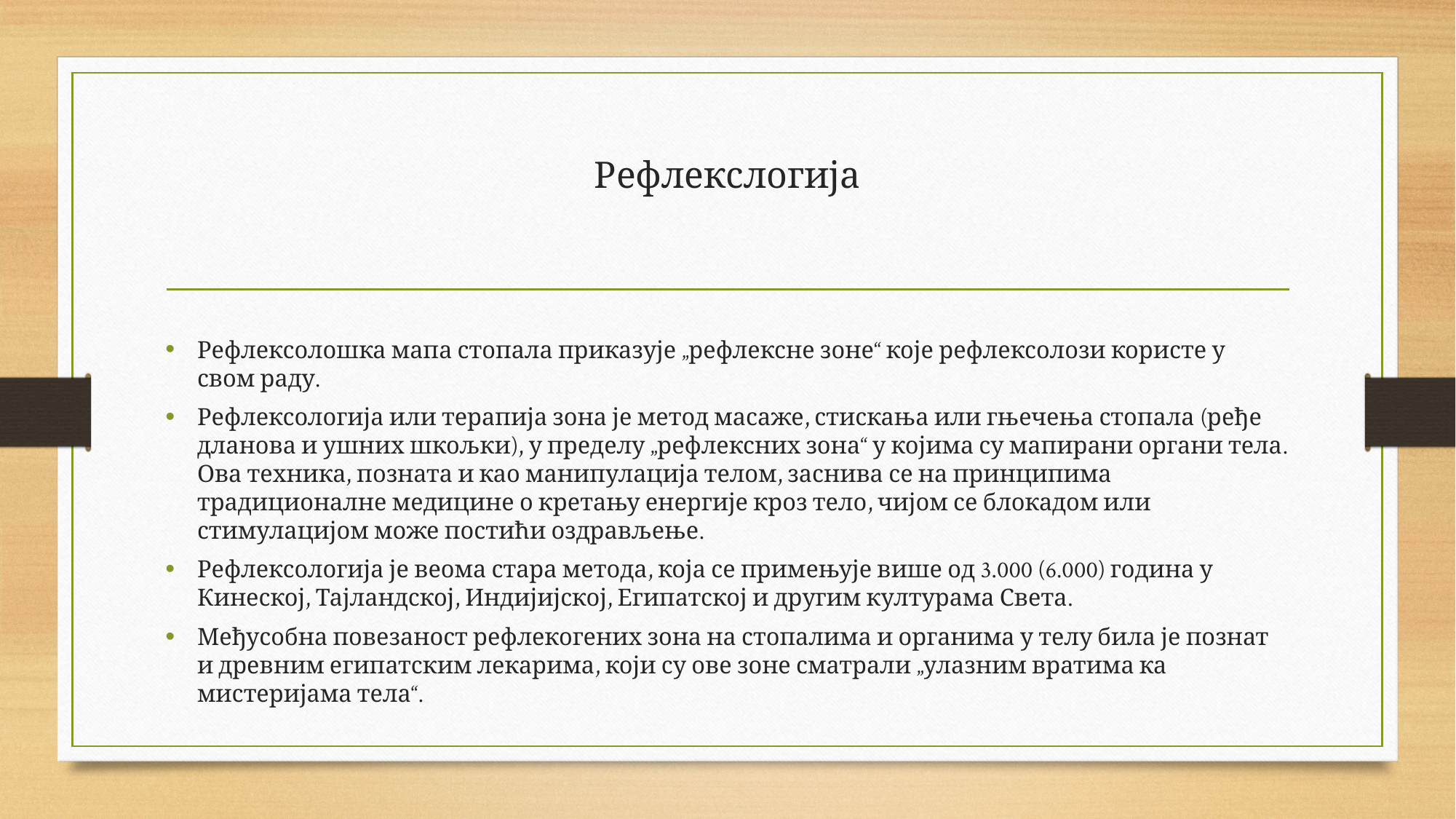

# Рефлекслогија

Рефлексолошка мапа стопала приказује „рефлексне зоне“ које рефлексолози користе у свом раду.
Рефлексологија или терапија зона је метод масаже, стискања или гњечења стопала (ређе дланова и ушних шкољки), у пределу „рефлексних зона“ у којима су мапирани органи тела. Ова техника, позната и као манипулација телом, заснива се на принципима традиционалне медицине о кретању енергије кроз тело, чијом се блокадом или стимулацијом може постићи оздрављење.
Рефлексологија је веома стара метода, која се примењује више од 3.000 (6.000) година у Кинеској, Тајландској, Индијијској, Египатској и другим културама Света.
Међусобна повезаност рефлекогених зона на стопалима и органима у телу била је познат и древним египатским лекарима, који су ове зоне сматрали „улазним вратима ка мистеријама тела“.